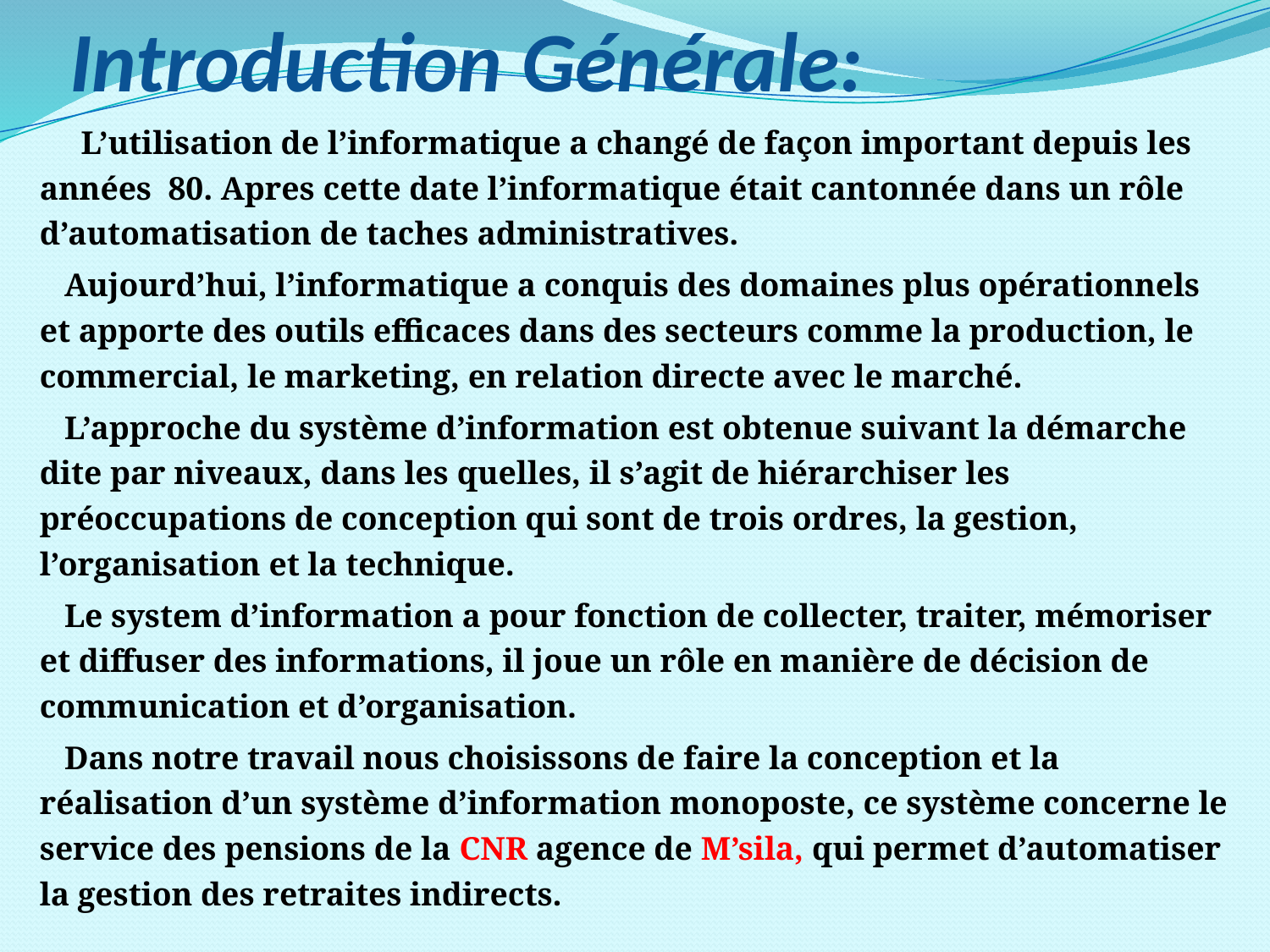

# Introduction Générale:
     L’utilisation de l’informatique a changé de façon important depuis les années  80. Apres cette date l’informatique était cantonnée dans un rôle d’automatisation de taches administratives.
   Aujourd’hui, l’informatique a conquis des domaines plus opérationnels et apporte des outils efficaces dans des secteurs comme la production, le commercial, le marketing, en relation directe avec le marché.
   L’approche du système d’information est obtenue suivant la démarche dite par niveaux, dans les quelles, il s’agit de hiérarchiser les préoccupations de conception qui sont de trois ordres, la gestion, l’organisation et la technique.
   Le system d’information a pour fonction de collecter, traiter, mémoriser et diffuser des informations, il joue un rôle en manière de décision de communication et d’organisation.
   Dans notre travail nous choisissons de faire la conception et la réalisation d’un système d’information monoposte, ce système concerne le service des pensions de la CNR agence de M’sila, qui permet d’automatiser la gestion des retraites indirects.